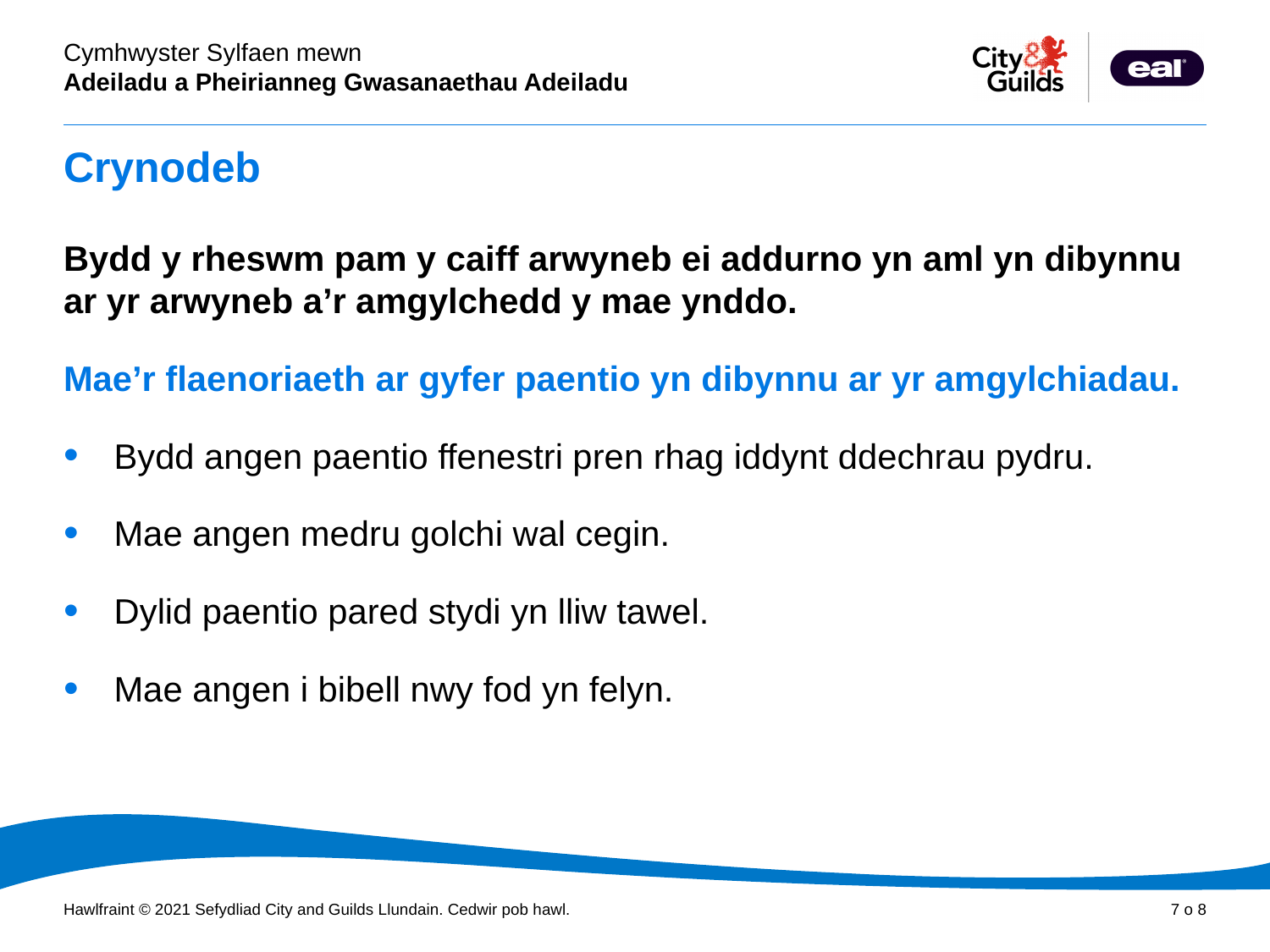

# Crynodeb
Bydd y rheswm pam y caiff arwyneb ei addurno yn aml yn dibynnu ar yr arwyneb a’r amgylchedd y mae ynddo.
Mae’r flaenoriaeth ar gyfer paentio yn dibynnu ar yr amgylchiadau.
Bydd angen paentio ffenestri pren rhag iddynt ddechrau pydru.
Mae angen medru golchi wal cegin.
Dylid paentio pared stydi yn lliw tawel.
Mae angen i bibell nwy fod yn felyn.